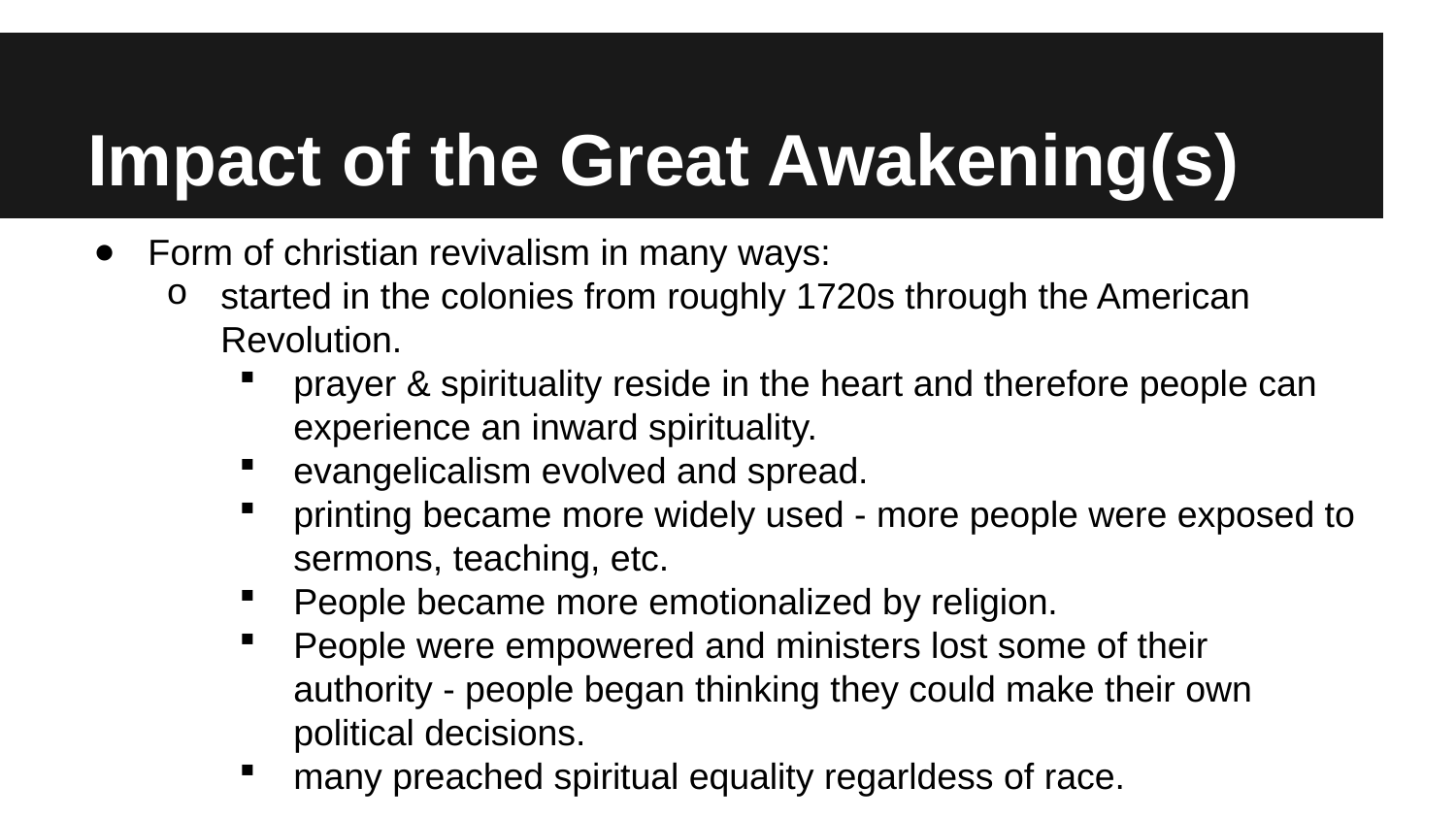

# Impact of the Great Awakening(s)
Form of christian revivalism in many ways:
started in the colonies from roughly 1720s through the American Revolution.
prayer & spirituality reside in the heart and therefore people can experience an inward spirituality.
evangelicalism evolved and spread.
printing became more widely used - more people were exposed to sermons, teaching, etc.
People became more emotionalized by religion.
People were empowered and ministers lost some of their authority - people began thinking they could make their own political decisions.
many preached spiritual equality regarldess of race.